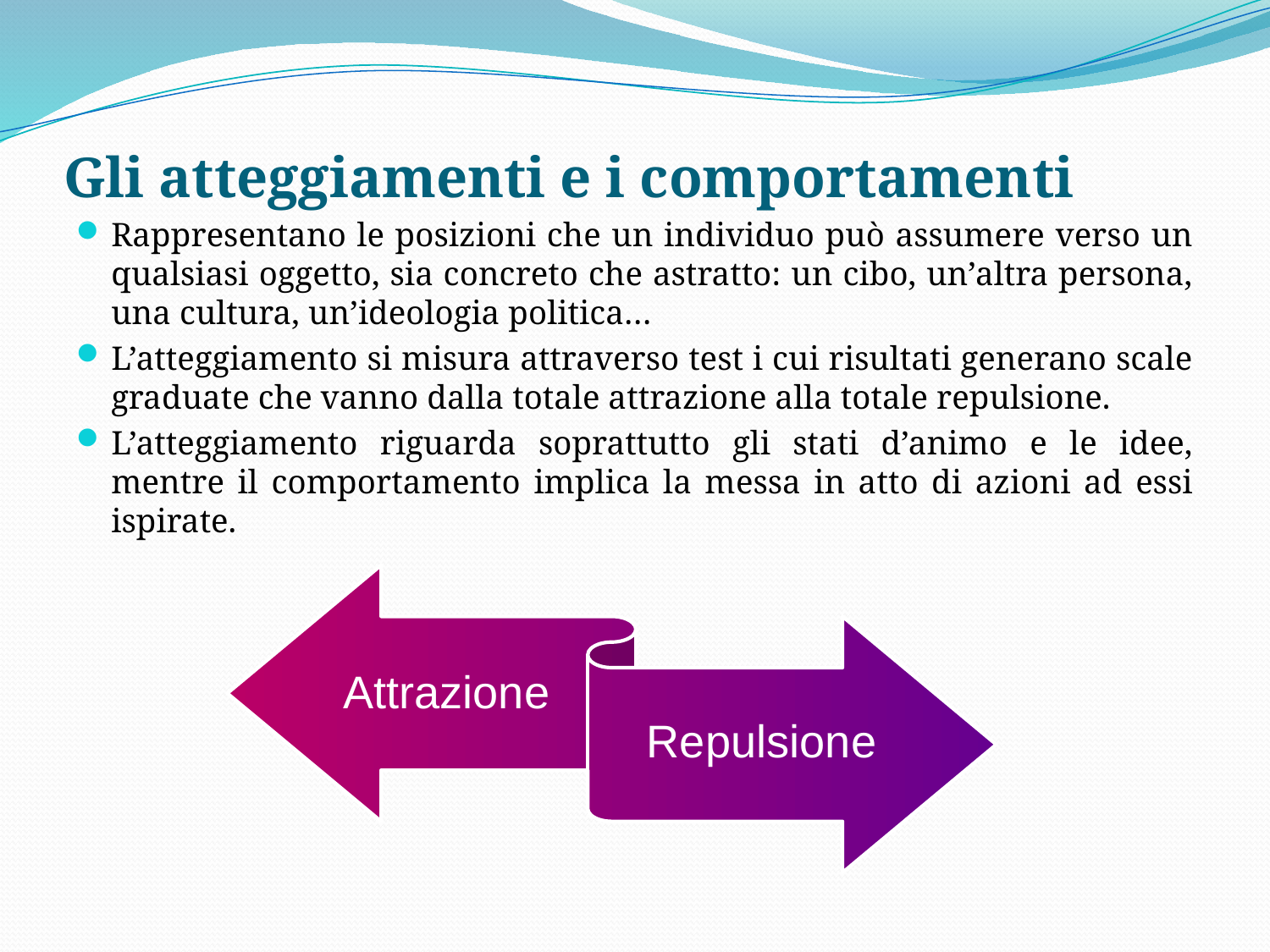

# Gli atteggiamenti e i comportamenti
Rappresentano le posizioni che un individuo può assumere verso un qualsiasi oggetto, sia concreto che astratto: un cibo, un’altra persona, una cultura, un’ideologia politica…
L’atteggiamento si misura attraverso test i cui risultati generano scale graduate che vanno dalla totale attrazione alla totale repulsione.
L’atteggiamento riguarda soprattutto gli stati d’animo e le idee, mentre il comportamento implica la messa in atto di azioni ad essi ispirate.
Attrazione
Repulsione